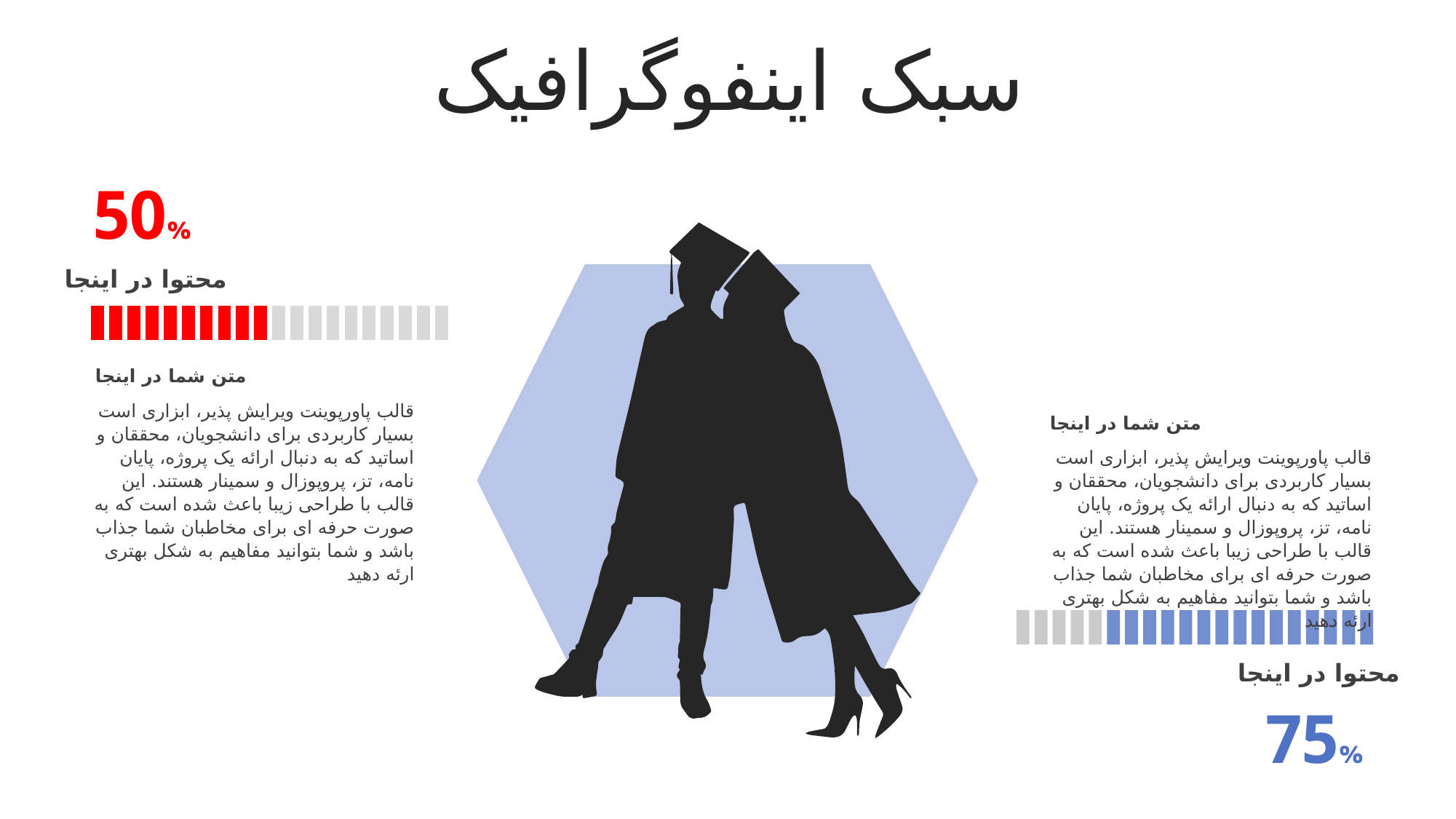

سبک اینفوگرافیک
50%

محتوا در اینجا

متن شما در اینجا

قالب پاورپوینت ویرایش پذیر، ابزاری است بسیار کاربردی برای دانشجویان، محققان و اساتید که به دنبال ارائه یک پروژه، پایان نامه، تز، پروپوزال و سمینار هستند. این قالب با طراحی زیبا باعث شده است که به صورت حرفه ای برای مخاطبان شما جذاب باشد و شما بتوانید مفاهیم به شکل بهتری ارئه دهید
متن شما در اینجا

قالب پاورپوینت ویرایش پذیر، ابزاری است بسیار کاربردی برای دانشجویان، محققان و اساتید که به دنبال ارائه یک پروژه، پایان نامه، تز، پروپوزال و سمینار هستند. این قالب با طراحی زیبا باعث شده است که به صورت حرفه ای برای مخاطبان شما جذاب باشد و شما بتوانید مفاهیم به شکل بهتری ارئه دهید

محتوا در اینجا
75%